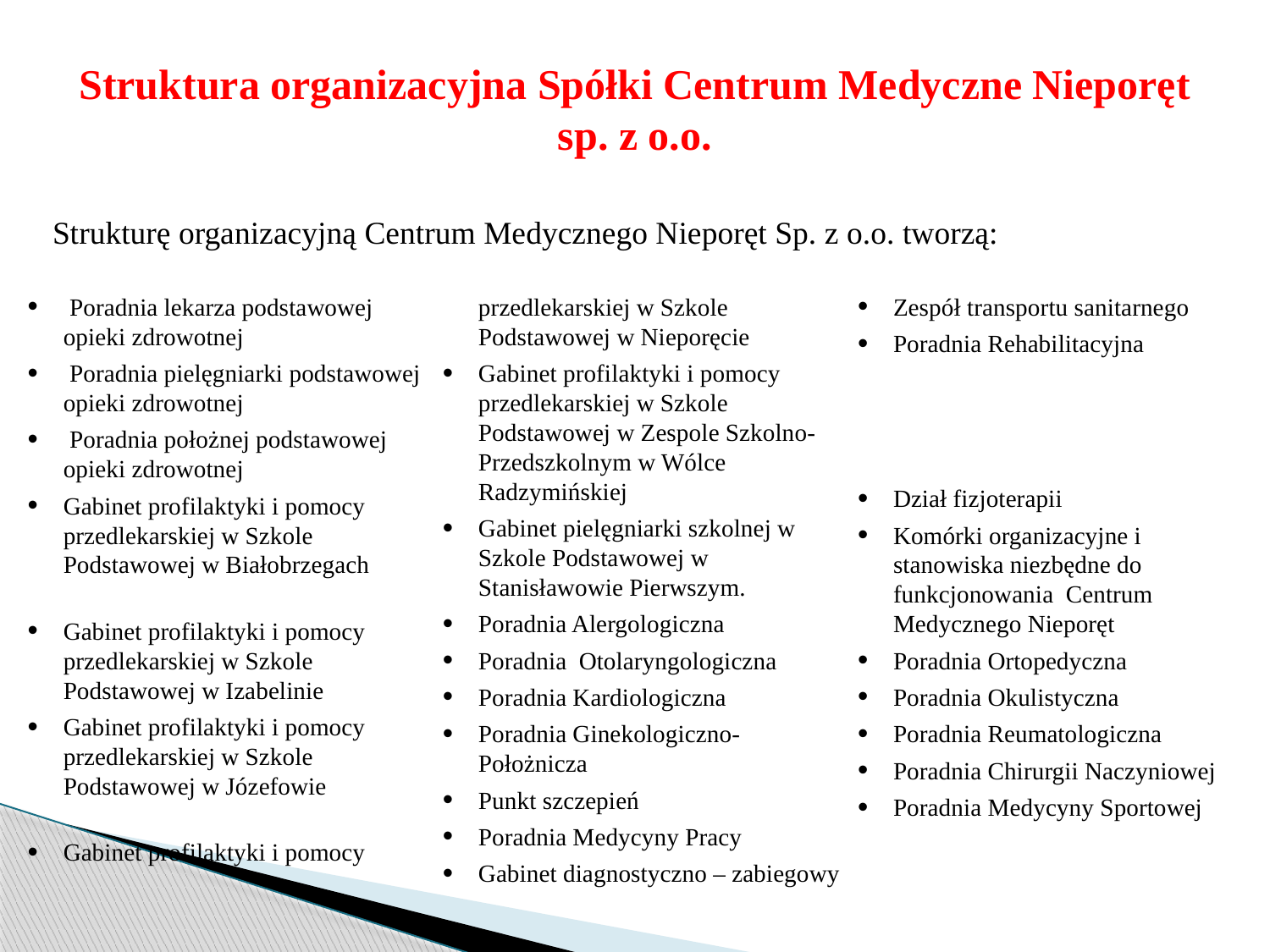

# Struktura organizacyjna Spółki Centrum Medyczne Nieporęt sp. z o.o.
Strukturę organizacyjną Centrum Medycznego Nieporęt Sp. z o.o. tworzą:
 Poradnia lekarza podstawowej opieki zdrowotnej
 Poradnia pielęgniarki podstawowej opieki zdrowotnej
 Poradnia położnej podstawowej opieki zdrowotnej
Gabinet profilaktyki i pomocy przedlekarskiej w Szkole Podstawowej w Białobrzegach
Gabinet profilaktyki i pomocy przedlekarskiej w Szkole Podstawowej w Izabelinie
Gabinet profilaktyki i pomocy przedlekarskiej w Szkole Podstawowej w Józefowie
Gabinet profilaktyki i pomocy przedlekarskiej w Szkole Podstawowej w Nieporęcie
Gabinet profilaktyki i pomocy przedlekarskiej w Szkole Podstawowej w Zespole Szkolno-  Przedszkolnym w Wólce Radzymińskiej
Gabinet pielęgniarki szkolnej w Szkole Podstawowej w Stanisławowie Pierwszym.
Poradnia Alergologiczna
Poradnia  Otolaryngologiczna
Poradnia Kardiologiczna
Poradnia Ginekologiczno-Położnicza
Punkt szczepień
Poradnia Medycyny Pracy
Gabinet diagnostyczno – zabiegowy
Zespół transportu sanitarnego
Poradnia Rehabilitacyjna
Dział fizjoterapii
Komórki organizacyjne i stanowiska niezbędne do funkcjonowania  Centrum Medycznego Nieporęt
Poradnia Ortopedyczna
Poradnia Okulistyczna
Poradnia Reumatologiczna
Poradnia Chirurgii Naczyniowej
Poradnia Medycyny Sportowej